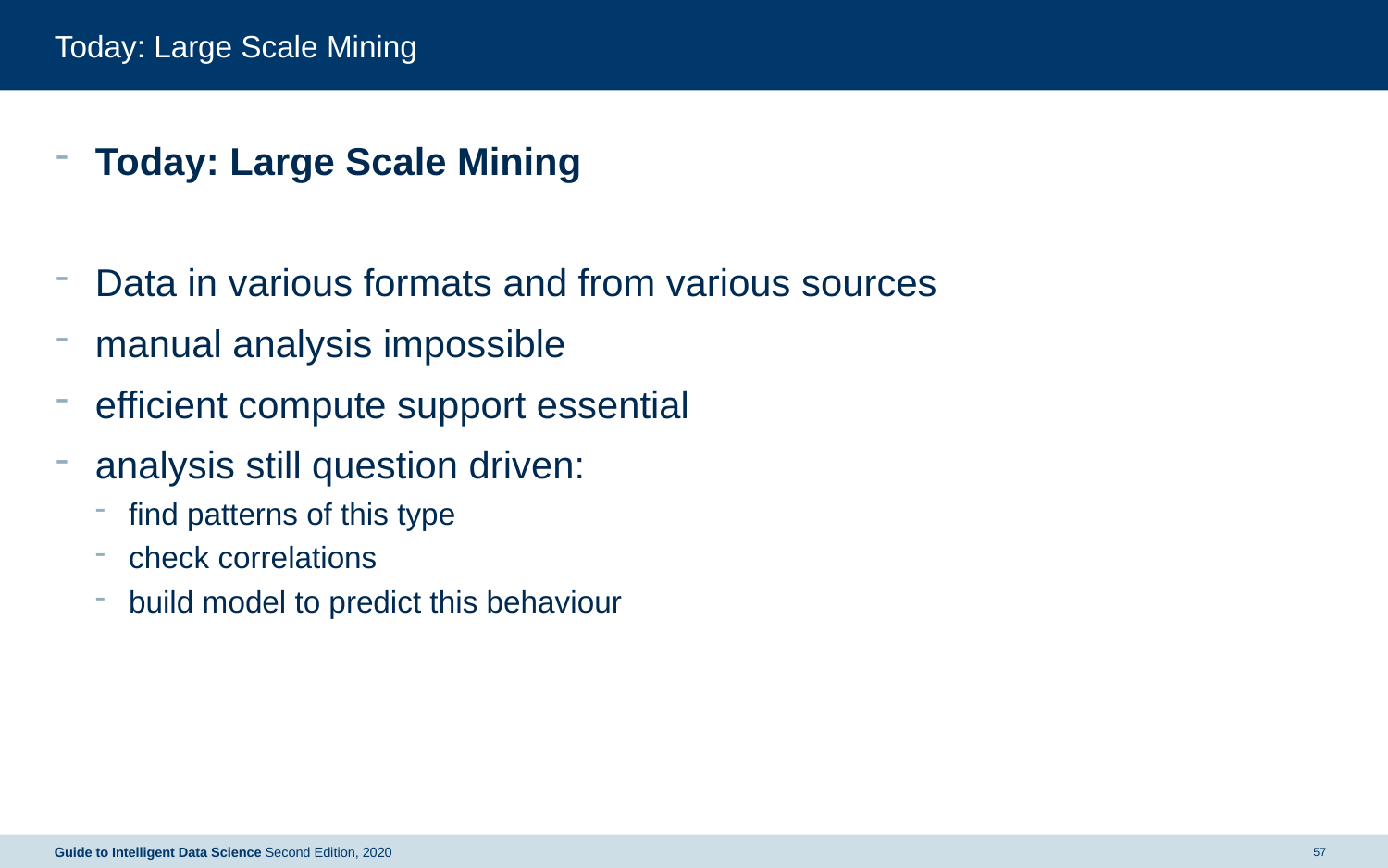

# Today: Large Scale Mining
Today: Large Scale Mining

Data in various formats and from various sources
manual analysis impossible
efficient compute support essential
analysis still question driven:
find patterns of this type
check correlations
build model to predict this behaviour
Guide to Intelligent Data Science Second Edition, 2020
57